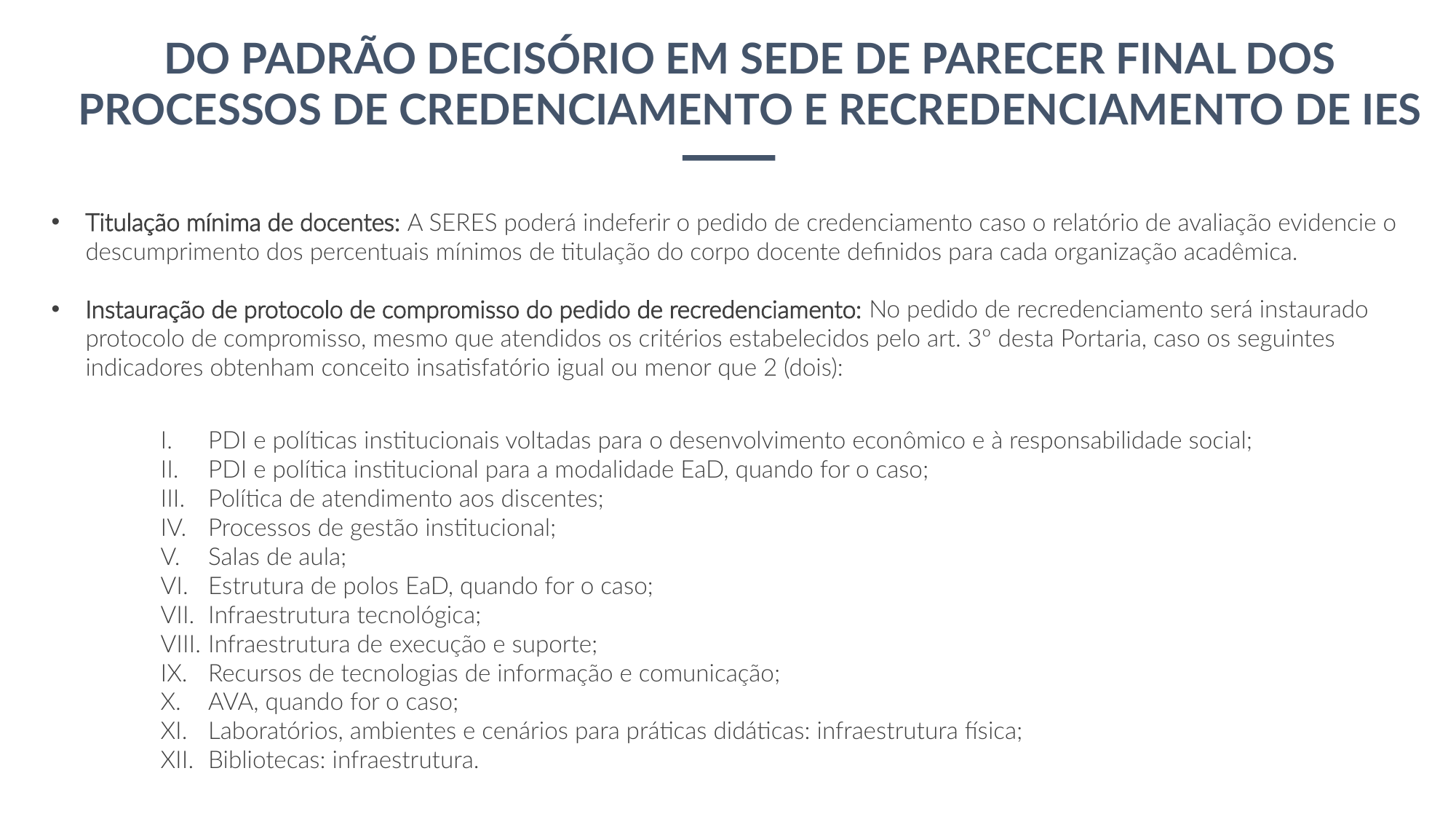

DO PADRÃO DECISÓRIO EM SEDE DE PARECER FINAL DOS
PROCESSOS DE CREDENCIAMENTO E RECREDENCIAMENTO DE IES

Titulação mínima de docentes: A SERES poderá indeferir o pedido de credenciamento caso o relatório de avaliação evidencie o descumprimento dos percentuais mínimos de titulação do corpo docente definidos para cada organização acadêmica.

Instauração de protocolo de compromisso do pedido de recredenciamento: No pedido de recredenciamento será instaurado protocolo de compromisso, mesmo que atendidos os critérios estabelecidos pelo art. 3º desta Portaria, caso os seguintes indicadores obtenham conceito insatisfatório igual ou menor que 2 (dois):

PDI e políticas institucionais voltadas para o desenvolvimento econômico e à responsabilidade social;
PDI e política institucional para a modalidade EaD, quando for o caso;
Política de atendimento aos discentes;
Processos de gestão institucional;
Salas de aula;
Estrutura de polos EaD, quando for o caso;
Infraestrutura tecnológica;
Infraestrutura de execução e suporte;
Recursos de tecnologias de informação e comunicação;
AVA, quando for o caso;
Laboratórios, ambientes e cenários para práticas didáticas: infraestrutura física;
Bibliotecas: infraestrutura.